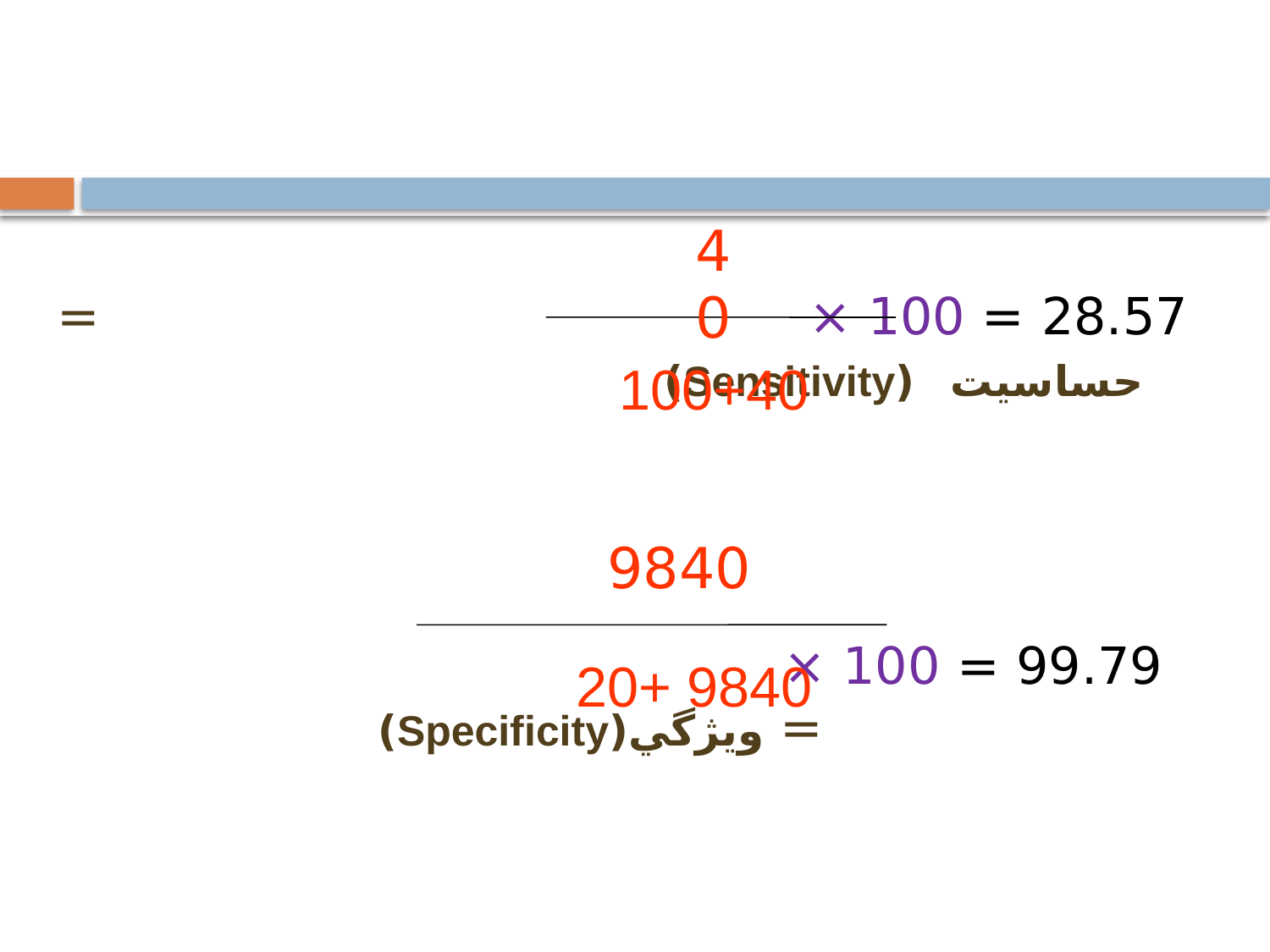

#

28.57 = 100 ×                                      = حساسيت  (Sensitivity)

99.79 = 100 ×                                            = ويژگي(Specificity)
40

100+40
9840

20+ 9840